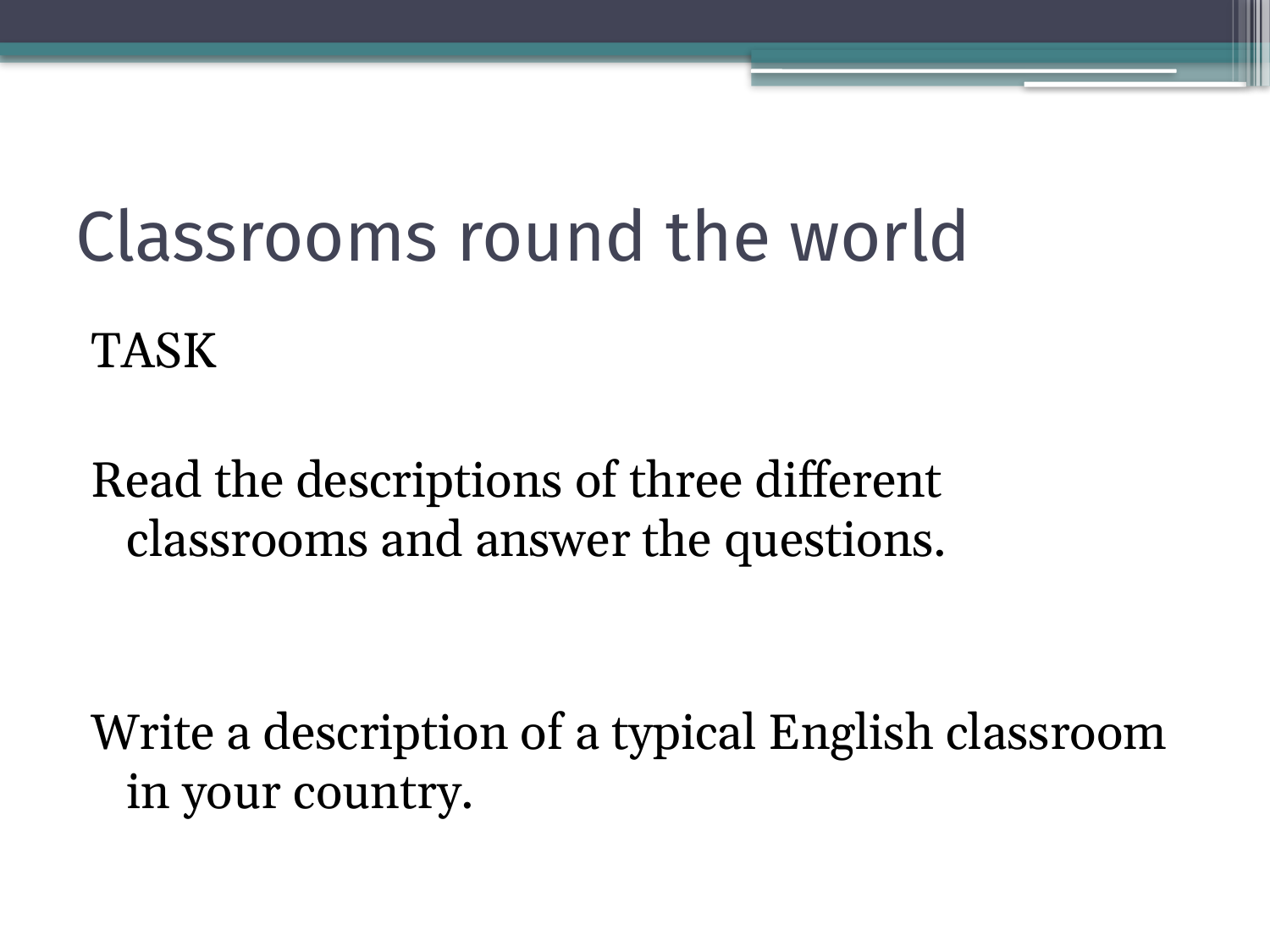

# Classrooms round the world
TASK

Read the descriptions of three different classrooms and answer the questions.

Write a description of a typical English classroom in your country.